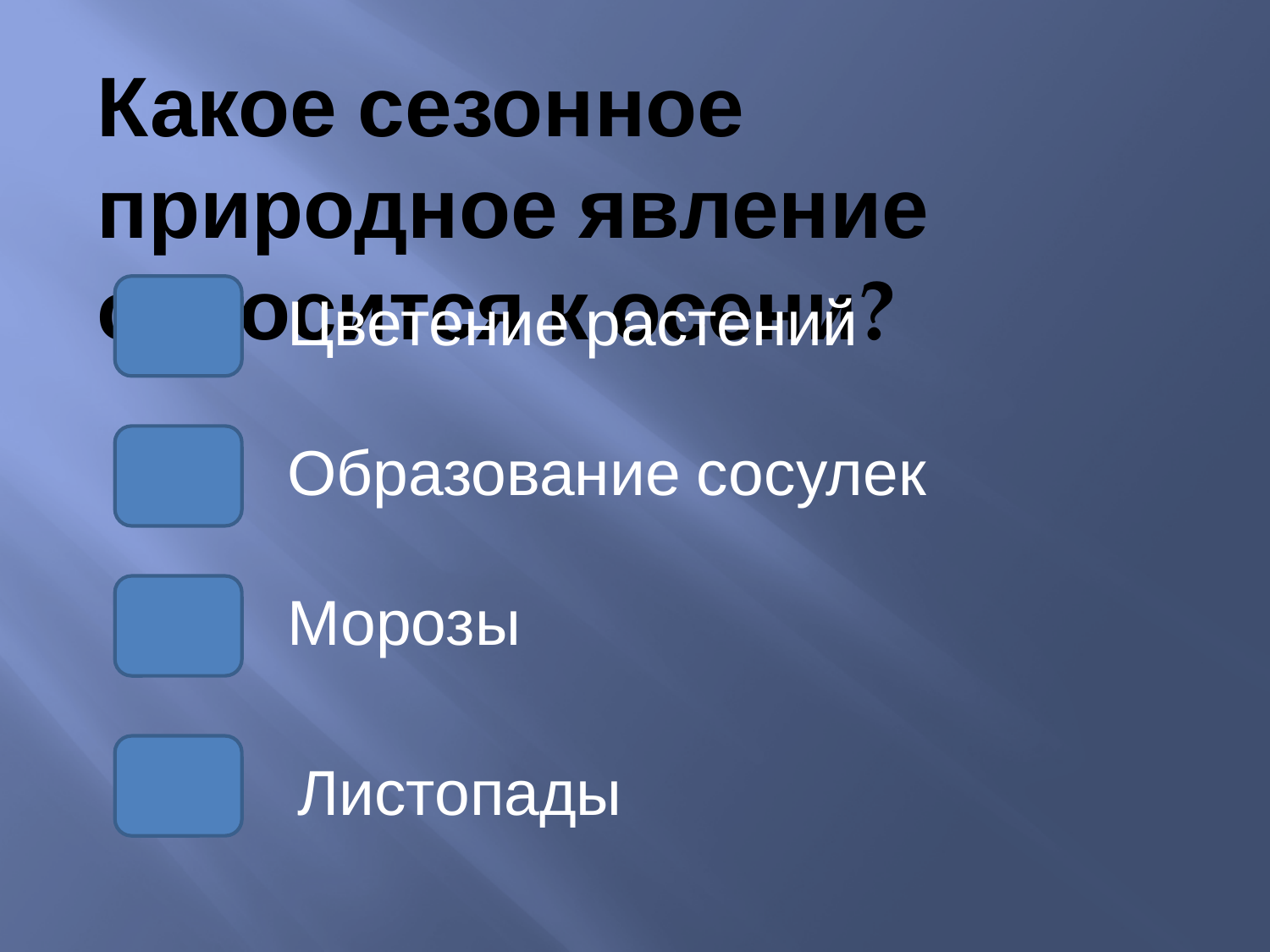

Какое сезонное природное явление относится к осени?

Цветение растений

Образование сосулек

Морозы

Листопады